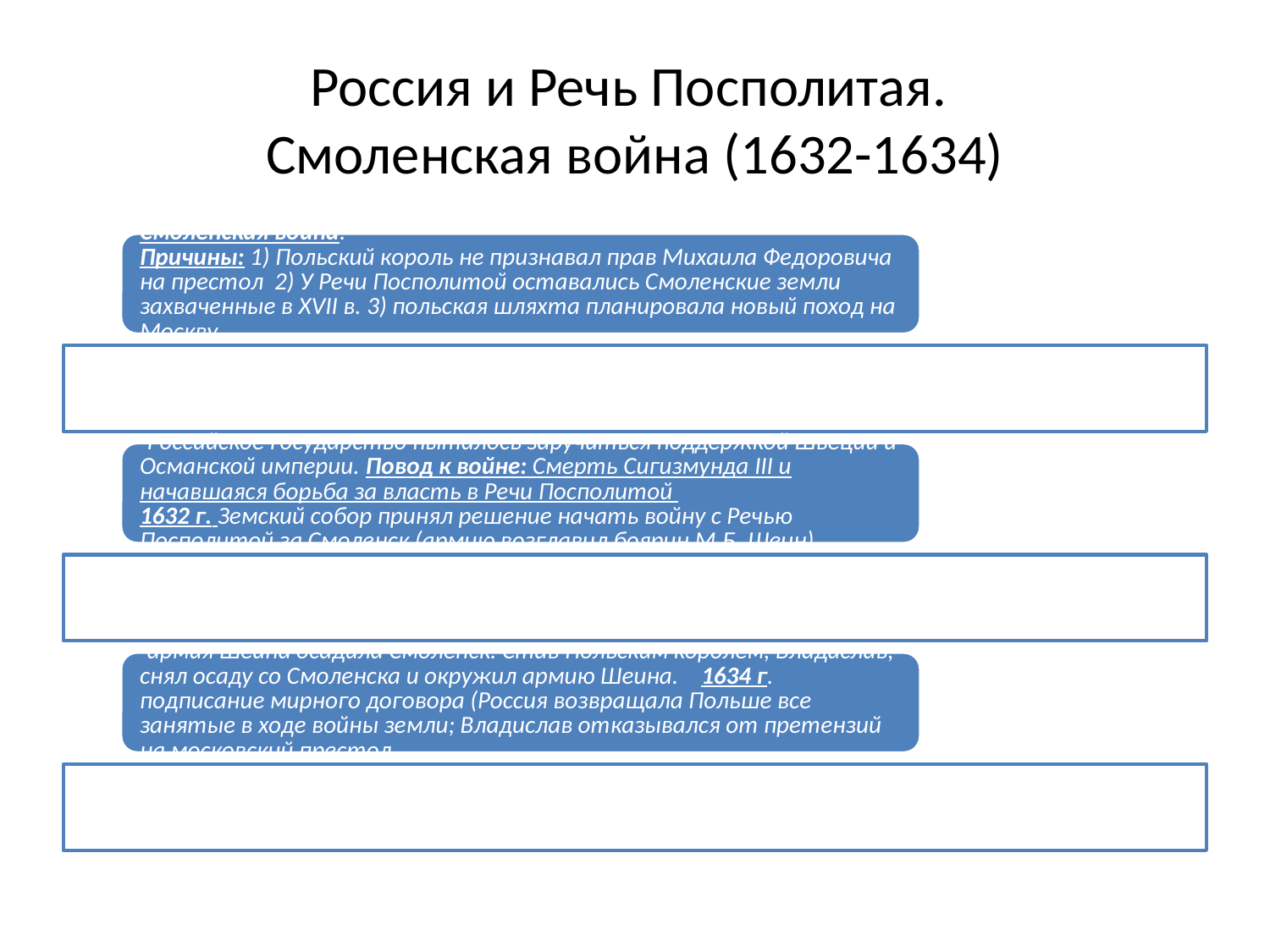

# Россия и Речь Посполитая. Смоленская война (1632-1634)
Смоленская война.
Причины: 1) Польский король не признавал прав Михаила Федоровича на престол  2) У Речи Посполитой оставались Смоленские земли захваченные в XVII в. 3) польская шляхта планировала новый поход на Москву
-Российское государство пыталось заручиться поддержкой Швеции и Османской империи. Повод к войне: Смерть Сигизмунда III и начавшаяся борьба за власть в Речи Посполитой
1632 г. Земский собор принял решение начать войну с Речью Посполитой за Смоленск (армию возглавил боярин М.Б. Шеин)
-армия Шеина осадила Смоленск. Став Польским королем, Владислав, снял осаду со Смоленска и окружил армию Шеина.    1634 г. подписание мирного договора (Россия возвращала Польше все занятые в ходе войны земли; Владислав отказывался от претензий на московский престол